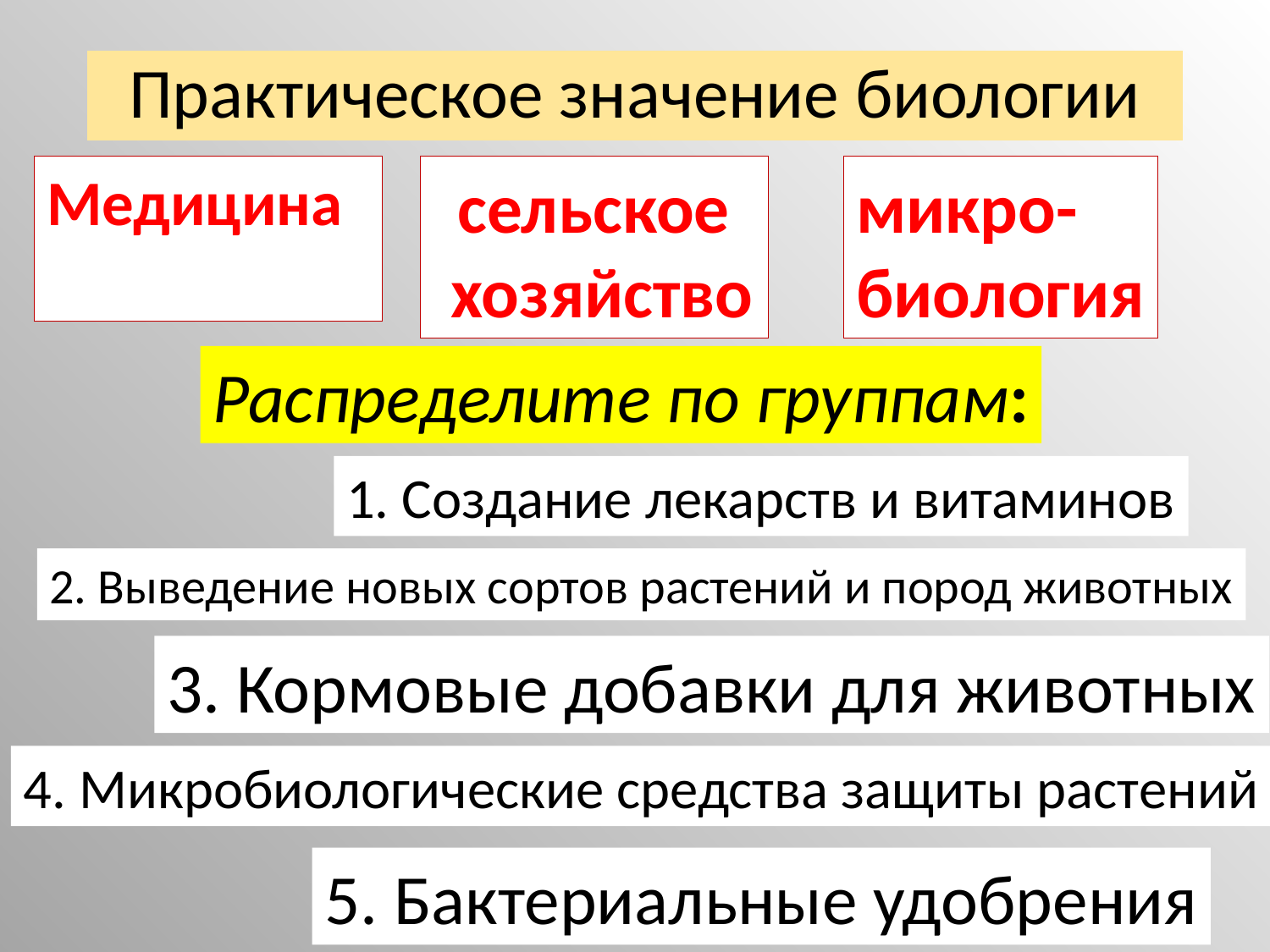

# Практическое значение биологии
Медицина

сельское
 хозяйство
микро-
биология
Распределите по группам:
1. Создание лекарств и витаминов
2. Выведение новых сортов растений и пород животных
3. Кормовые добавки для животных
4. Микробиологические средства защиты растений
5. Бактериальные удобрения